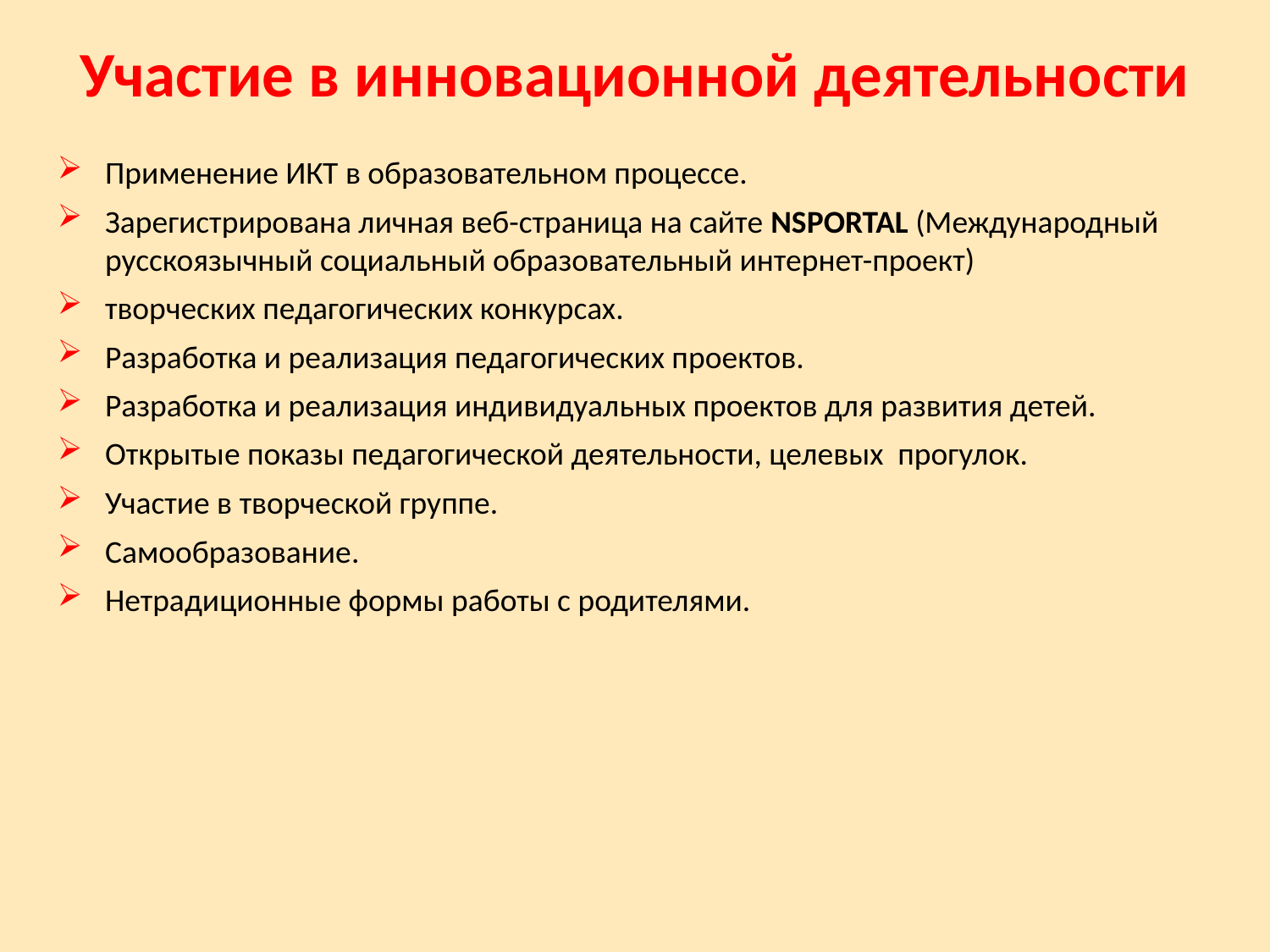

Участие в инновационной деятельности
Применение ИКТ в образовательном процессе.
Зарегистрирована личная веб-страница на сайте NSPORTAL (Международный русскоязычный социальный образовательный интернет-проект)
творческих педагогических конкурсах.
Разработка и реализация педагогических проектов.
Разработка и реализация индивидуальных проектов для развития детей.
Открытые показы педагогической деятельности, целевых  прогулок.
Участие в творческой группе.
Самообразование.
Нетрадиционные формы работы с родителями.